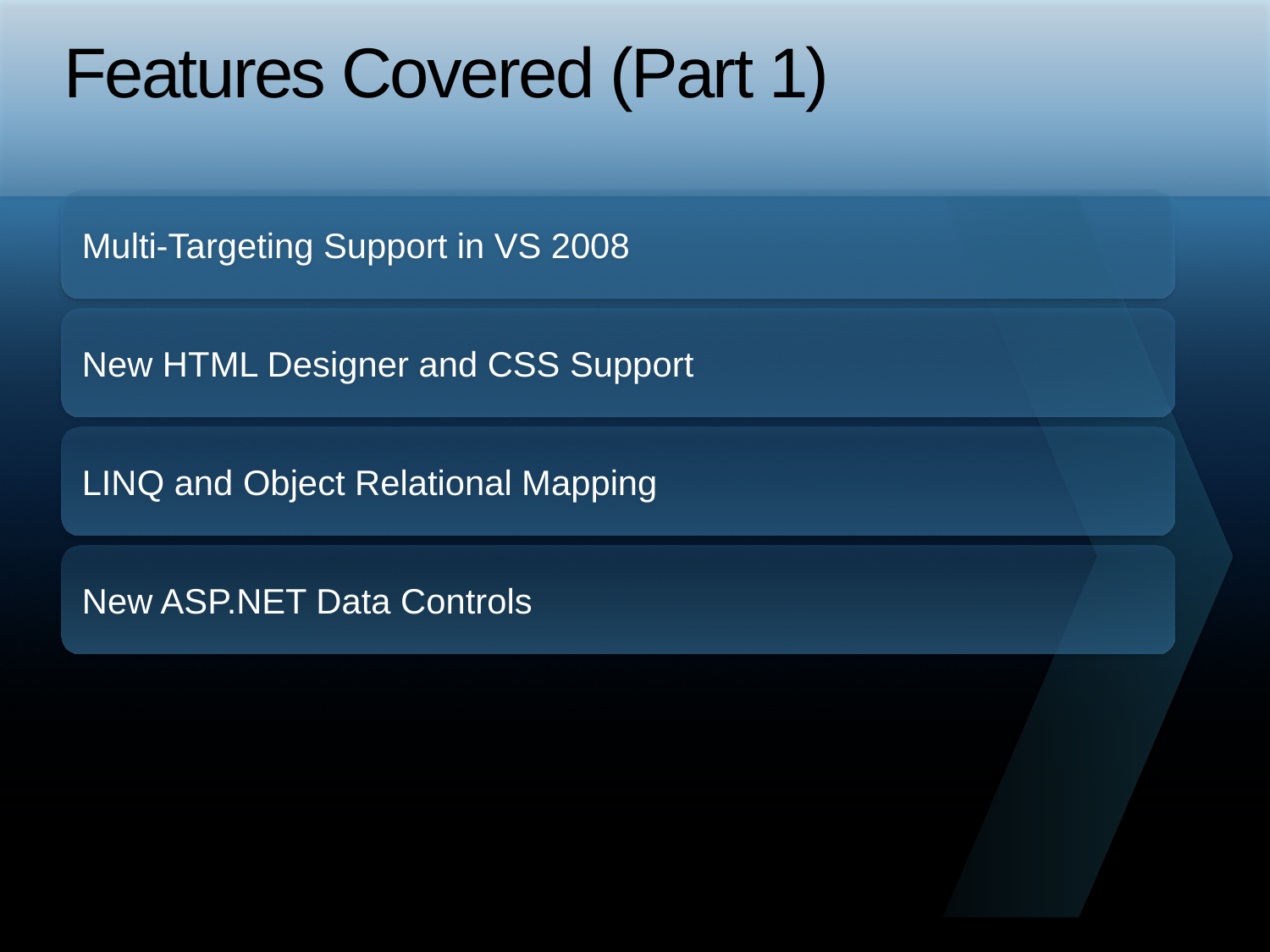

# Features Covered (Part 1)
Multi-Targeting Support in VS 2008

New HTML Designer and CSS Support
LINQ and Object Relational Mapping
New ASP.NET Data Controls